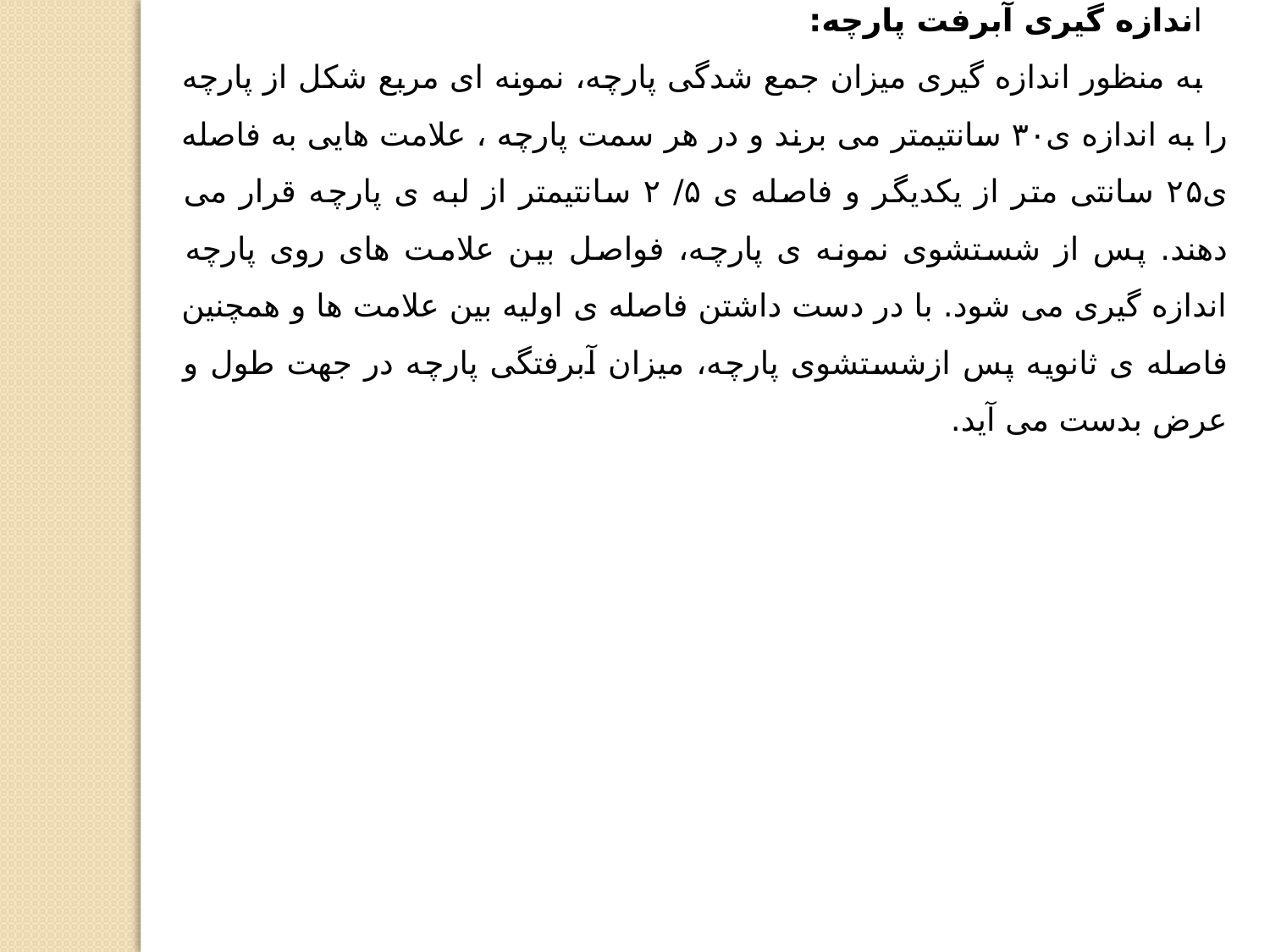

اندازه گیری آبرفت پارچه:
به منظور اندازه گیری میزان جمع شدگی پارچه، نمونه ای مربع شکل از پارچه را به اندازه ی۳۰ سانتیمتر می برند و در هر سمت پارچه ، علامت هایی به فاصله ی۲۵ سانتی متر از یکدیگر و فاصله ی ۵/ ۲ سانتیمتر از لبه ی پارچه قرار می دهند. پس از شستشوی نمونه ی پارچه، فواصل بین علامت های روی پارچه اندازه گیری می شود. با در دست داشتن فاصله ی اولیه بین علامت ها و همچنین فاصله ی ثانویه پس ازشستشوی پارچه، میزان آبرفتگی پارچه در جهت طول و عرض بدست می آید.